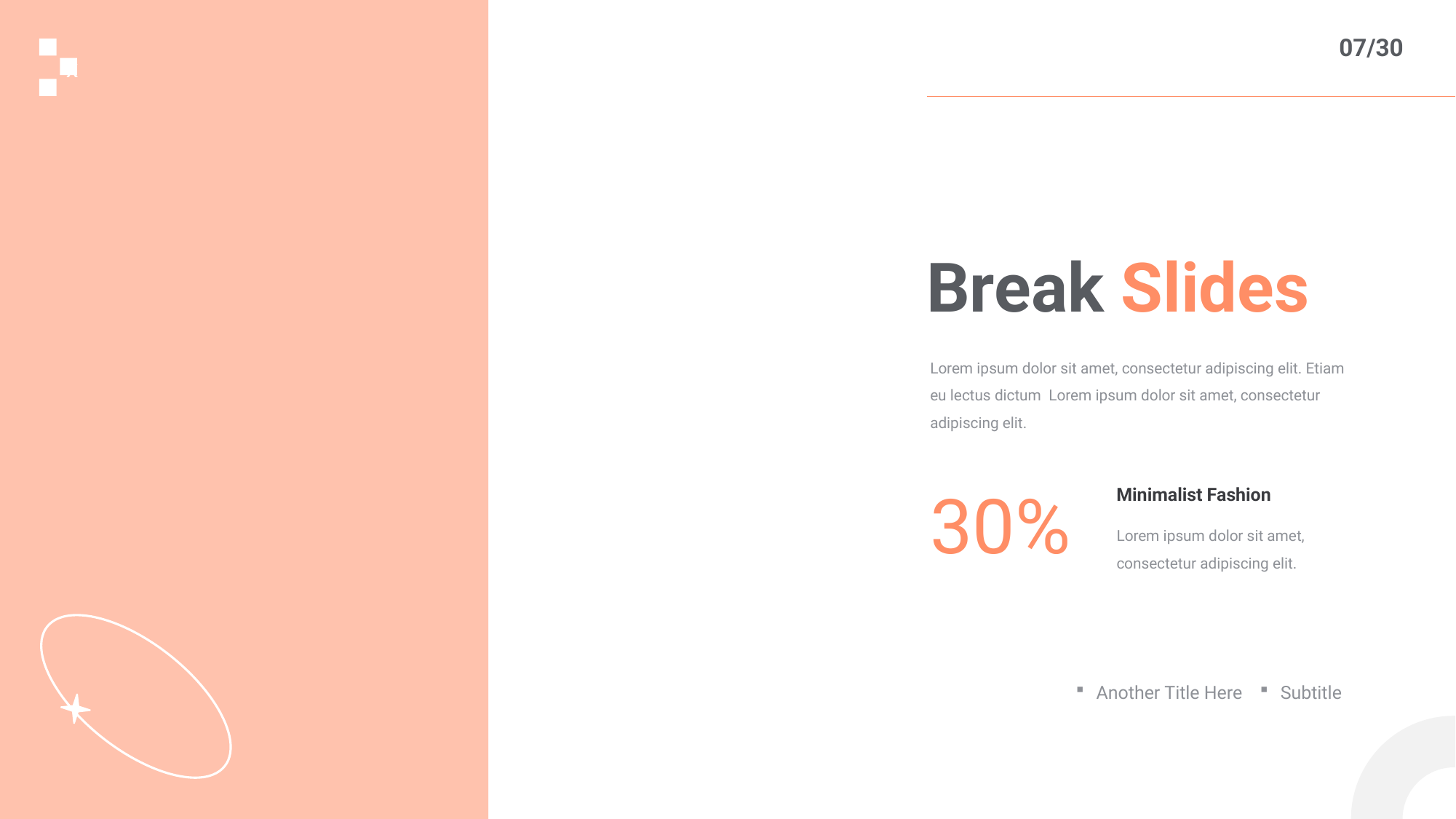

07/30

x

Break Slides
Lorem ipsum dolor sit amet, consectetur adipiscing elit. Etiam eu lectus dictum  Lorem ipsum dolor sit amet, consectetur adipiscing elit.
30%
Minimalist Fashion
Lorem ipsum dolor sit amet, consectetur adipiscing elit.

Another Title Here
Subtitle